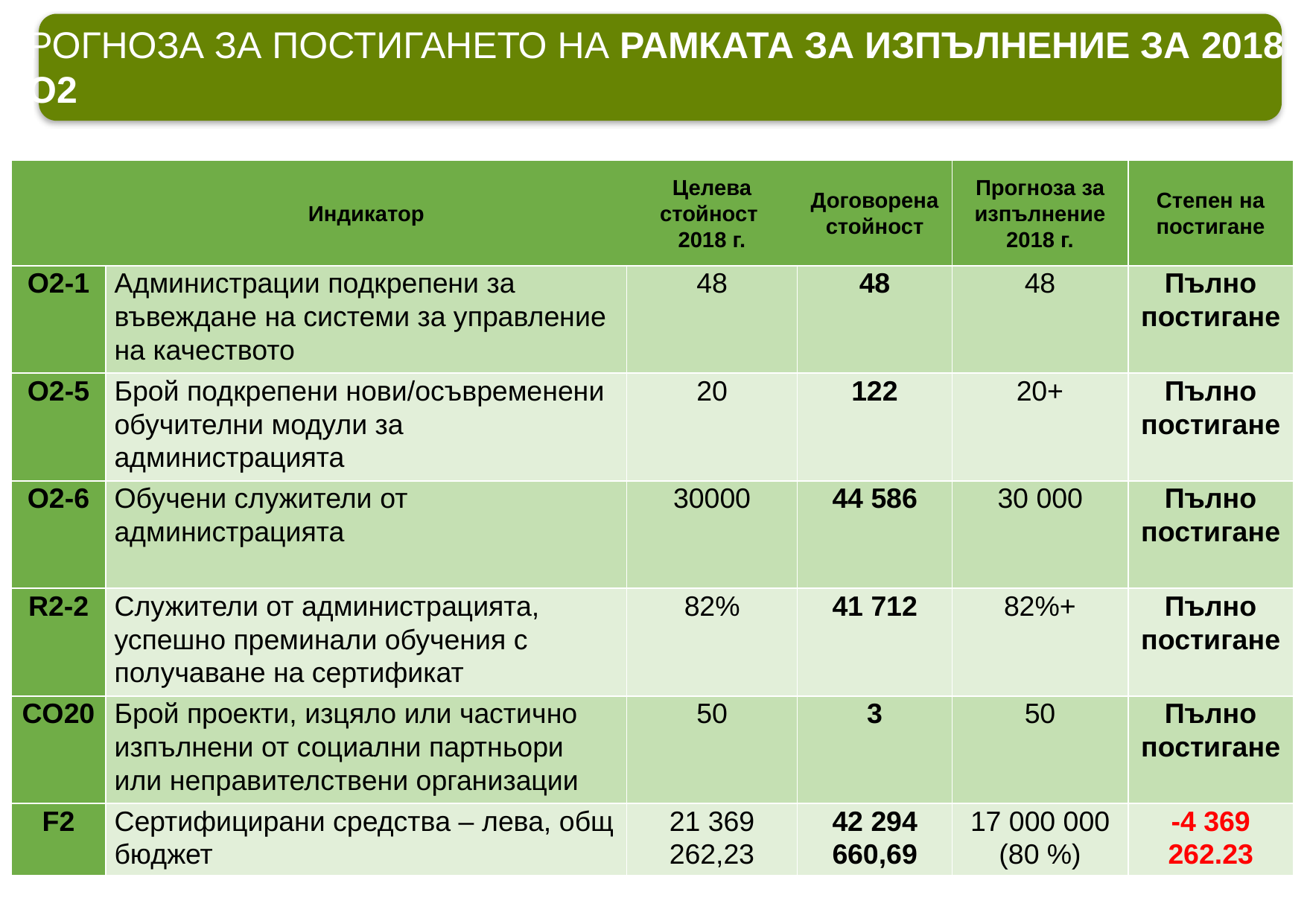

ПРОГНОЗА ЗА ПОСТИГАНЕТО НА РАМКАТА ЗА ИЗПЪЛНЕНИЕ ЗА 2018
ПО2
|  | Индикатор | Целева стойност 2018 г. | Договорена стойност | Прогноза за изпълнение 2018 г. | Степен на постигане |
| --- | --- | --- | --- | --- | --- |
| O2-1 | Администрации подкрепени за въвеждане на системи за управление на качеството | 48 | 48 | 48 | Пълно постигане |
| О2-5 | Брой подкрепени нови/осъвременени обучителни модули за администрацията | 20 | 122 | 20+ | Пълно постигане |
| О2-6 | Обучени служители от администрацията | 30000 | 44 586 | 30 000 | Пълно постигане |
| R2-2 | Служители от администрацията, успешно преминали обучения с получаване на сертификат | 82% | 41 712 | 82%+ | Пълно постигане |
| CО20 | Брой проекти, изцяло или частично изпълнени от социални партньори или неправителствени организации | 50 | 3 | 50 | Пълно постигане |
| F2 | Сертифицирани средства – лева, общ бюджет | 21 369 262,23 | 42 294 660,69 | 17 000 000 (80 %) | -4 369 262.23 |